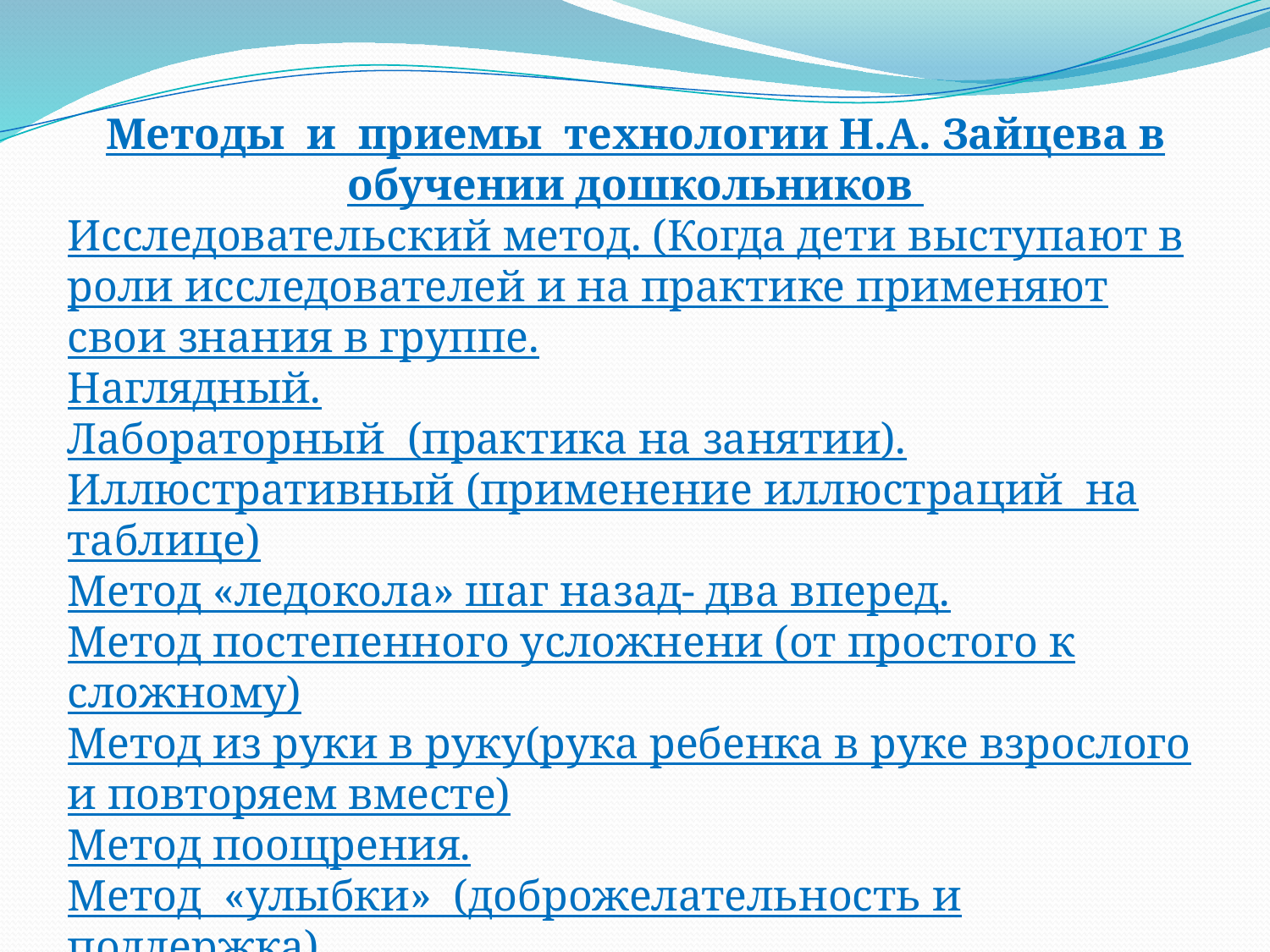

Методы  и  приемы  технологии Н.А. Зайцева в обучении дошкольников
Исследовательский метод. (Когда дети выступают в роли исследователей и на практике применяют свои знания в группе.
Наглядный.
Лабораторный  (практика на занятии).
Иллюстративный (применение иллюстраций  на таблице)
Метод «ледокола» шаг назад- два вперед.
Метод постепенного усложнени (от простого к сложному)
Метод из руки в руку(рука ребенка в руке взрослого и повторяем вместе)
Метод поощрения.
Метод  «улыбки»  (доброжелательность и поддержка)